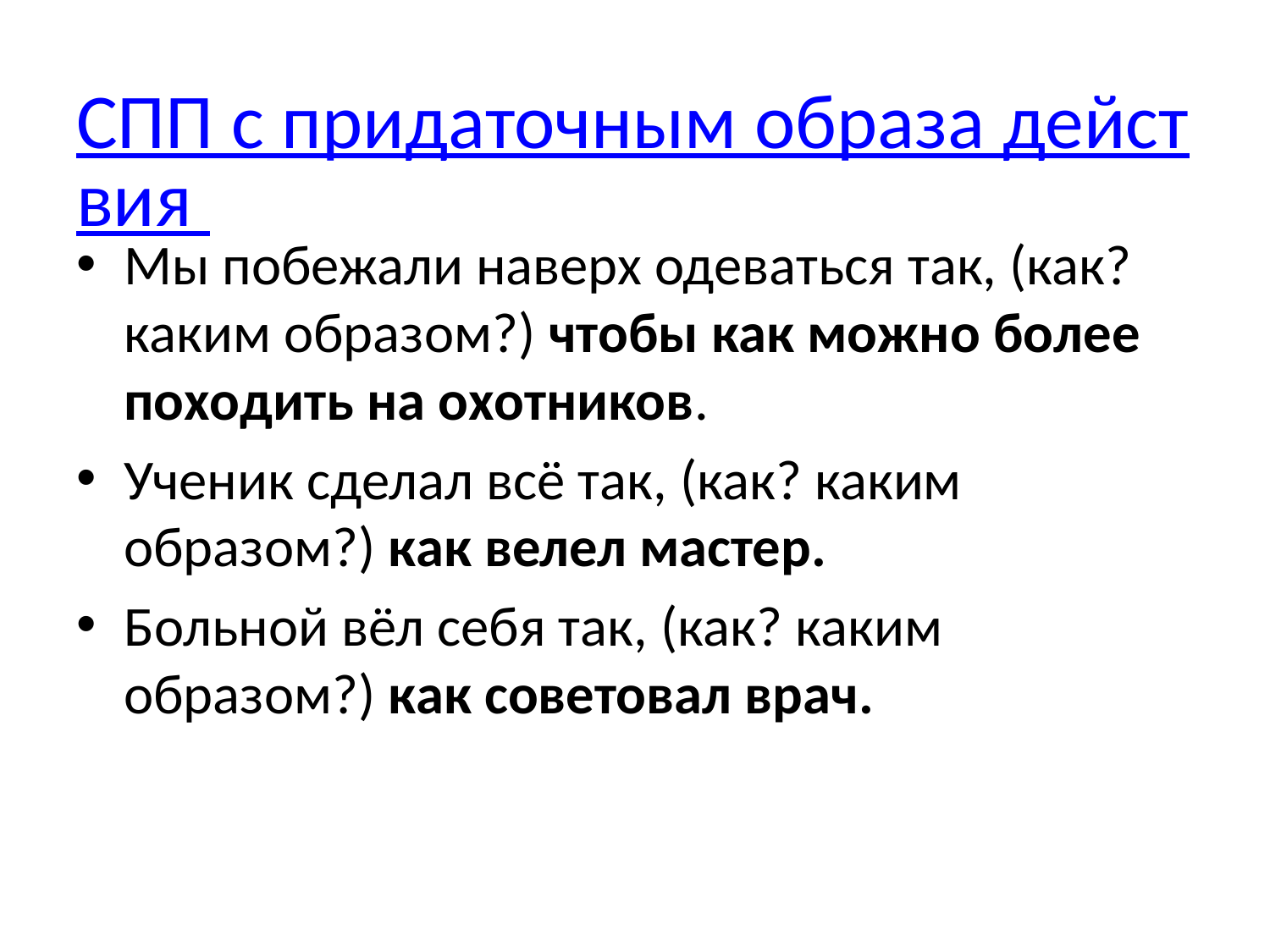

# СПП с придаточным образа действия
Мы побежали наверх одеваться так, (как? каким образом?) чтобы как можно более походить на охотников.
Ученик сделал всё так, (как? каким образом?) как велел мастер.
Больной вёл себя так, (как? каким образом?) как советовал врач.